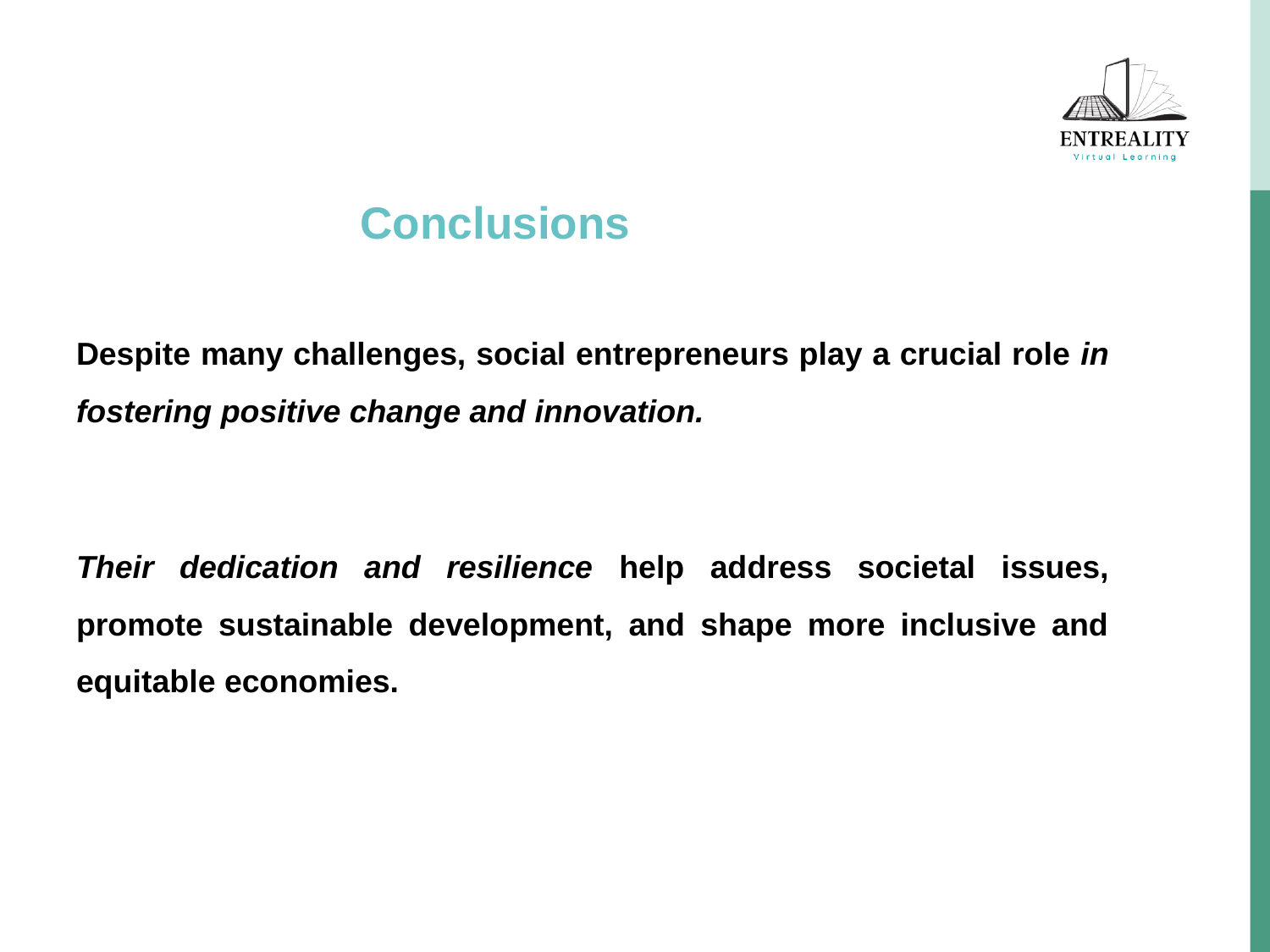

# Conclusions

Despite many challenges, social entrepreneurs play a crucial role in fostering positive change and innovation.

Their dedication and resilience help address societal issues, promote sustainable development, and shape more inclusive and equitable economies.